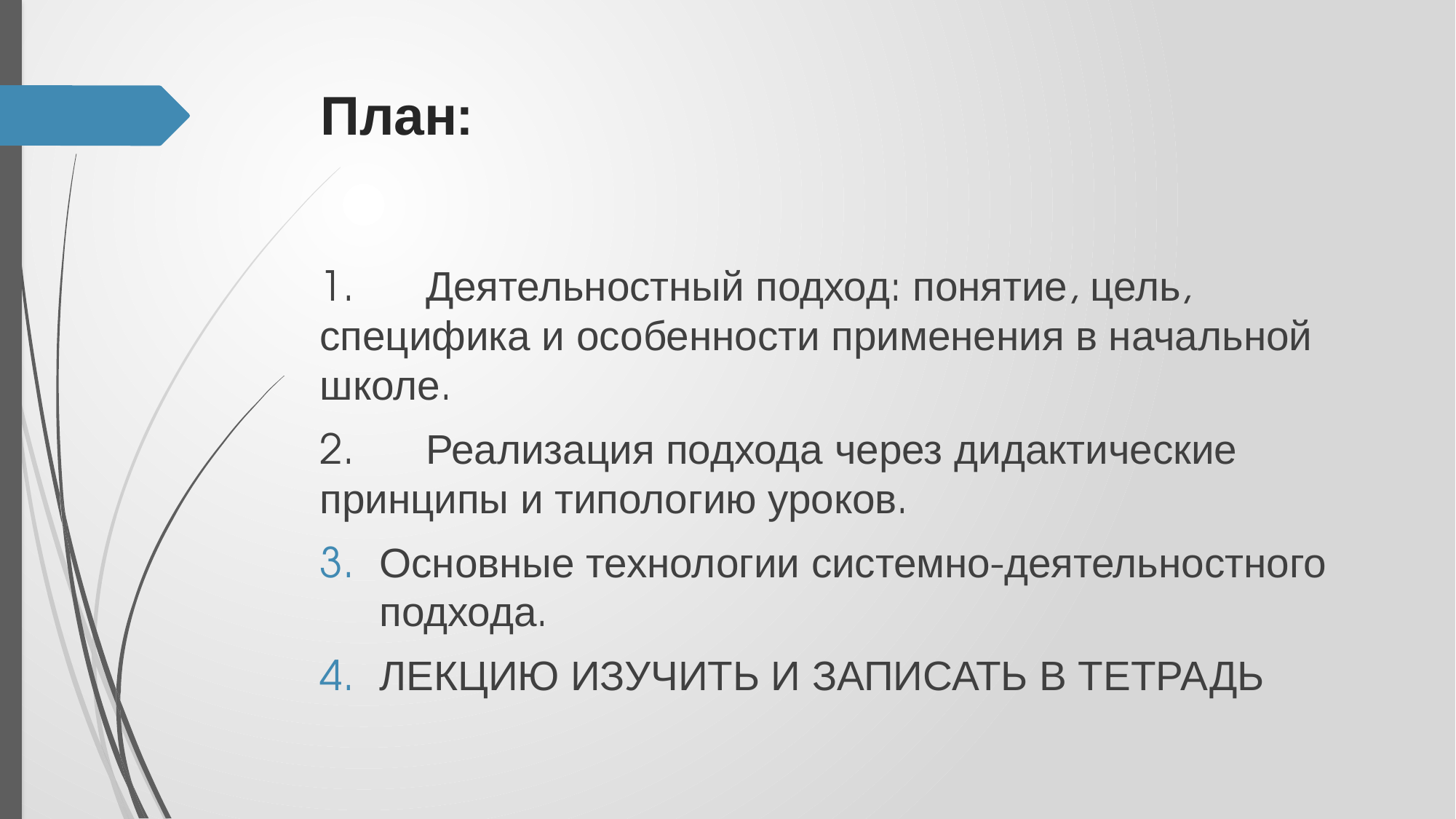

# План:
1.	Деятельностный подход: понятие, цель, специфика и особенности применения в начальной школе.
2.	Реализация подхода через дидактические принципы и типологию уроков.
Основные технологии системно-деятельностного подхода.
ЛЕКЦИЮ ИЗУЧИТЬ И ЗАПИСАТЬ В ТЕТРАДЬ